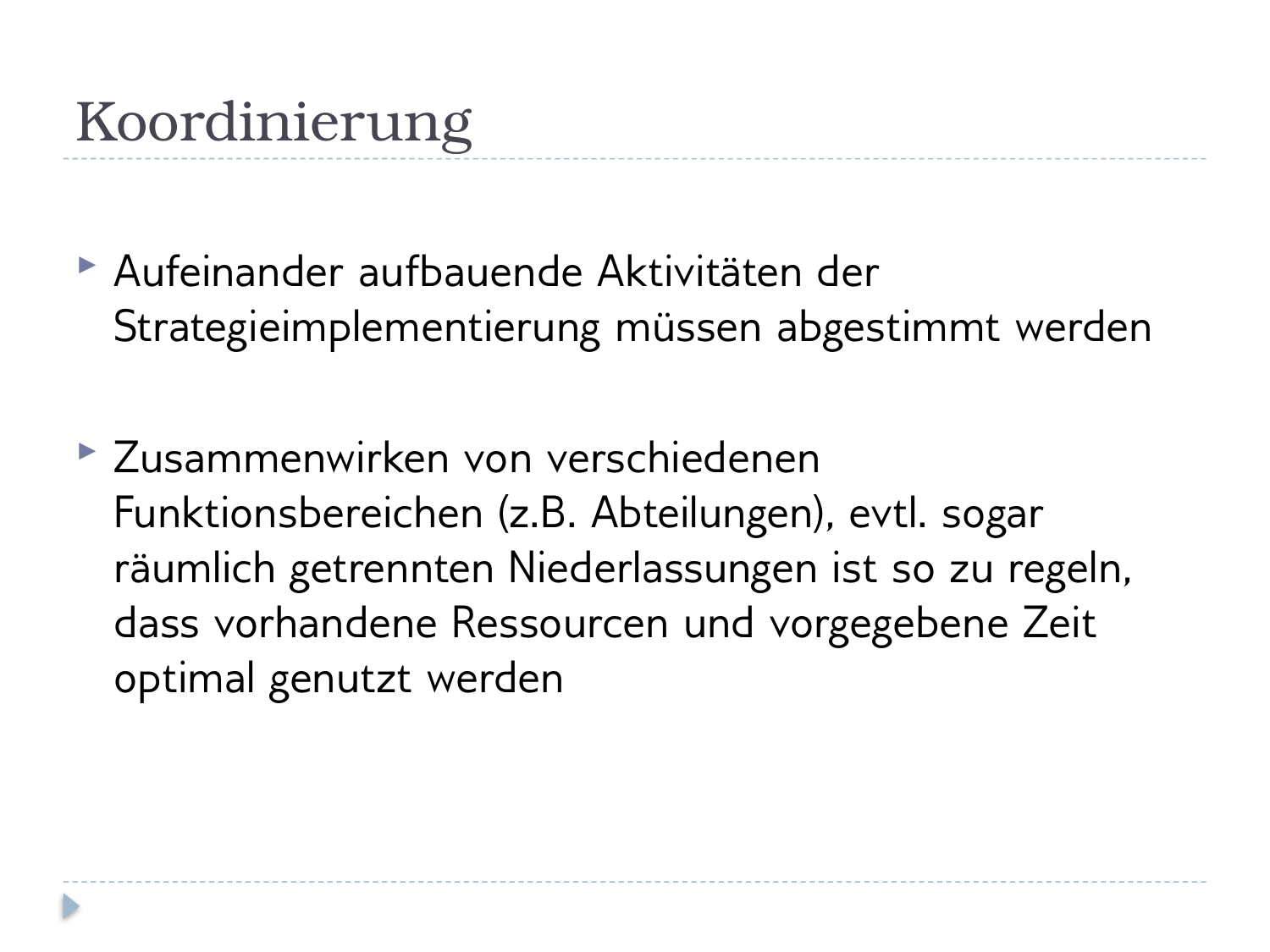

Koordinierung

Aufeinander aufbauende Aktivitäten der Strategieimplementierung müssen abgestimmt werden

Zusammenwirken von verschiedenen Funktionsbereichen (z.B. Abteilungen), evtl. sogar räumlich getrennten Niederlassungen ist so zu regeln, dass vorhandene Ressourcen und vorgegebene Zeit optimal genutzt werden